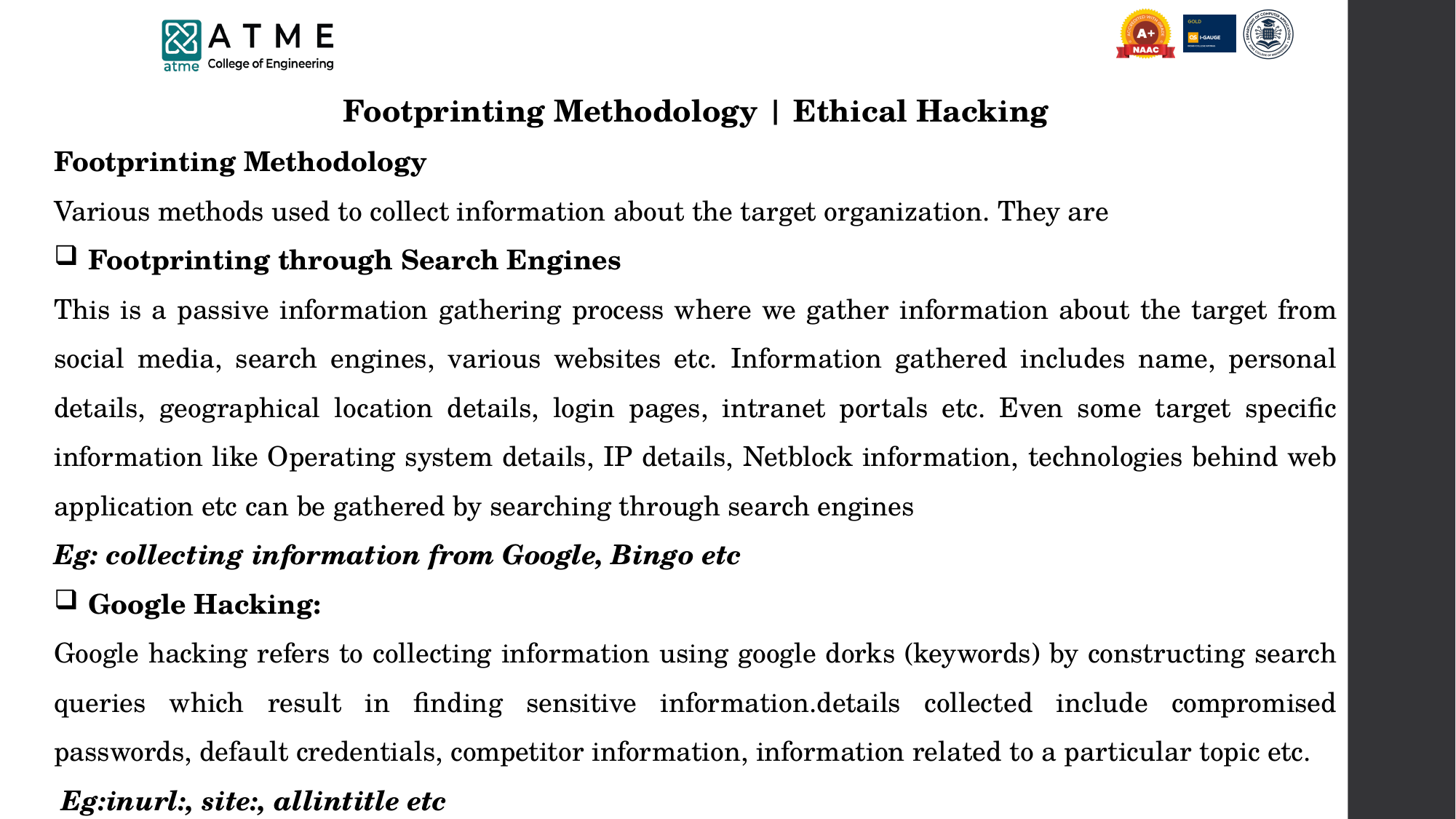

Footprinting Methodology | Ethical Hacking
Footprinting Methodology
Various methods used to collect information about the target organization. They are
Footprinting through Search Engines
This is a passive information gathering process where we gather information about the target from social media, search engines, various websites etc. Information gathered includes name, personal details, geographical location details, login pages, intranet portals etc. Even some target specific information like Operating system details, IP details, Netblock information, technologies behind web application etc can be gathered by searching through search engines
Eg: collecting information from Google, Bingo etc
Google Hacking:
Google hacking refers to collecting information using google dorks (keywords) by constructing search queries which result in finding sensitive information.details collected include compromised passwords, default credentials, competitor information, information related to a particular topic etc.
 Eg:inurl:, site:, allintitle etc